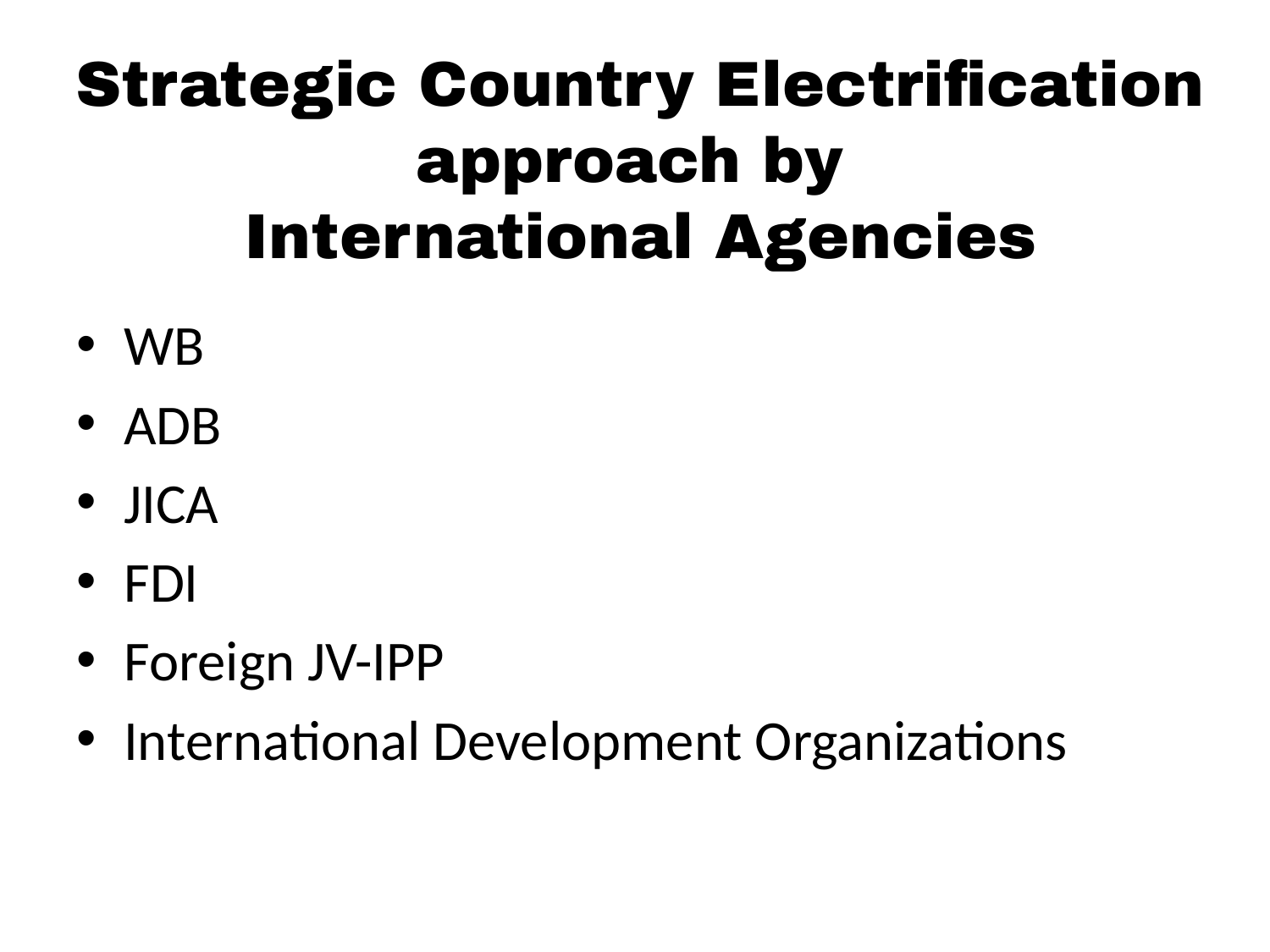

# Strategic Country Electrification approach by International Agencies
WB
ADB
JICA
FDI
Foreign JV-IPP
International Development Organizations